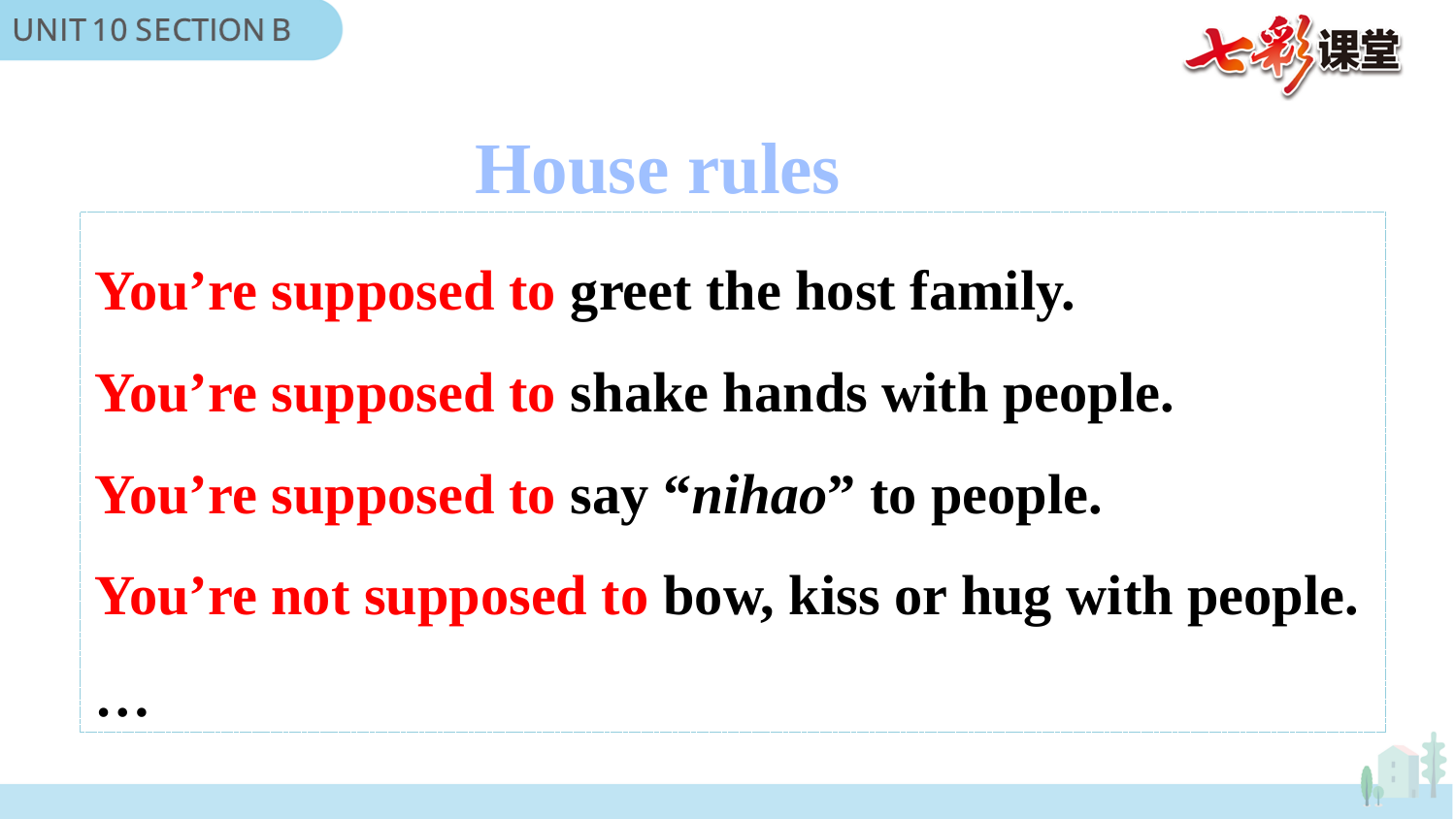

House rules
You’re supposed to greet the host family.
You’re supposed to shake hands with people.
You’re supposed to say “nihao” to people.
You’re not supposed to bow, kiss or hug with people.
…